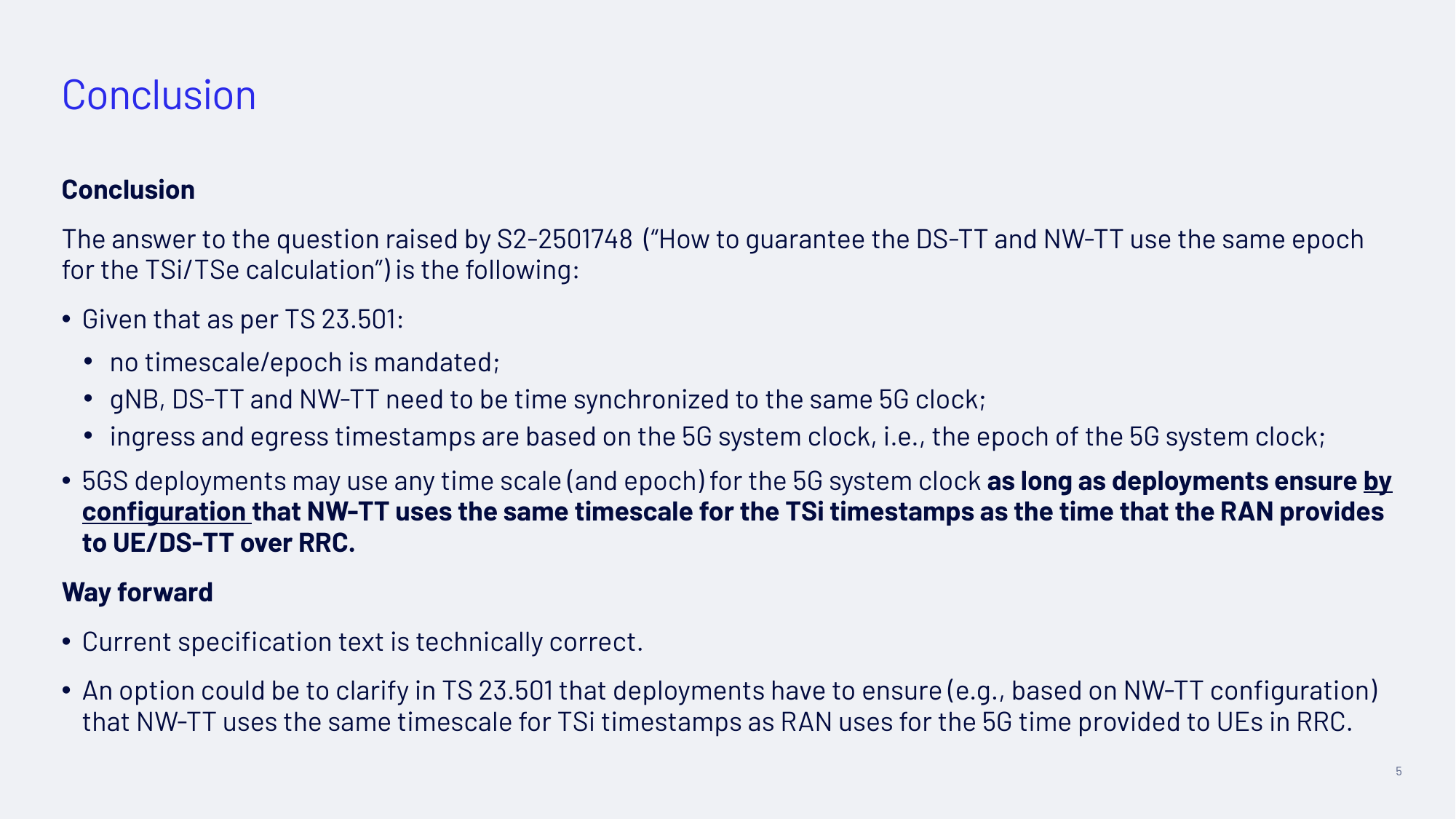

# Conclusion
Conclusion
The answer to the question raised by S2-2501748  (“How to guarantee the DS-TT and NW-TT use the same epoch for the TSi/TSe calculation”) is the following:
Given that as per TS 23.501:
no timescale/epoch is mandated;
gNB, DS-TT and NW-TT need to be time synchronized to the same 5G clock;
ingress and egress timestamps are based on the 5G system clock, i.e., the epoch of the 5G system clock;
5GS deployments may use any time scale (and epoch) for the 5G system clock as long as deployments ensure by configuration that NW-TT uses the same timescale for the TSi timestamps as the time that the RAN provides to UE/DS-TT over RRC.
Way forward
Current specification text is technically correct.
An option could be to clarify in TS 23.501 that deployments have to ensure (e.g., based on NW-TT configuration) that NW-TT uses the same timescale for TSi timestamps as RAN uses for the 5G time provided to UEs in RRC.